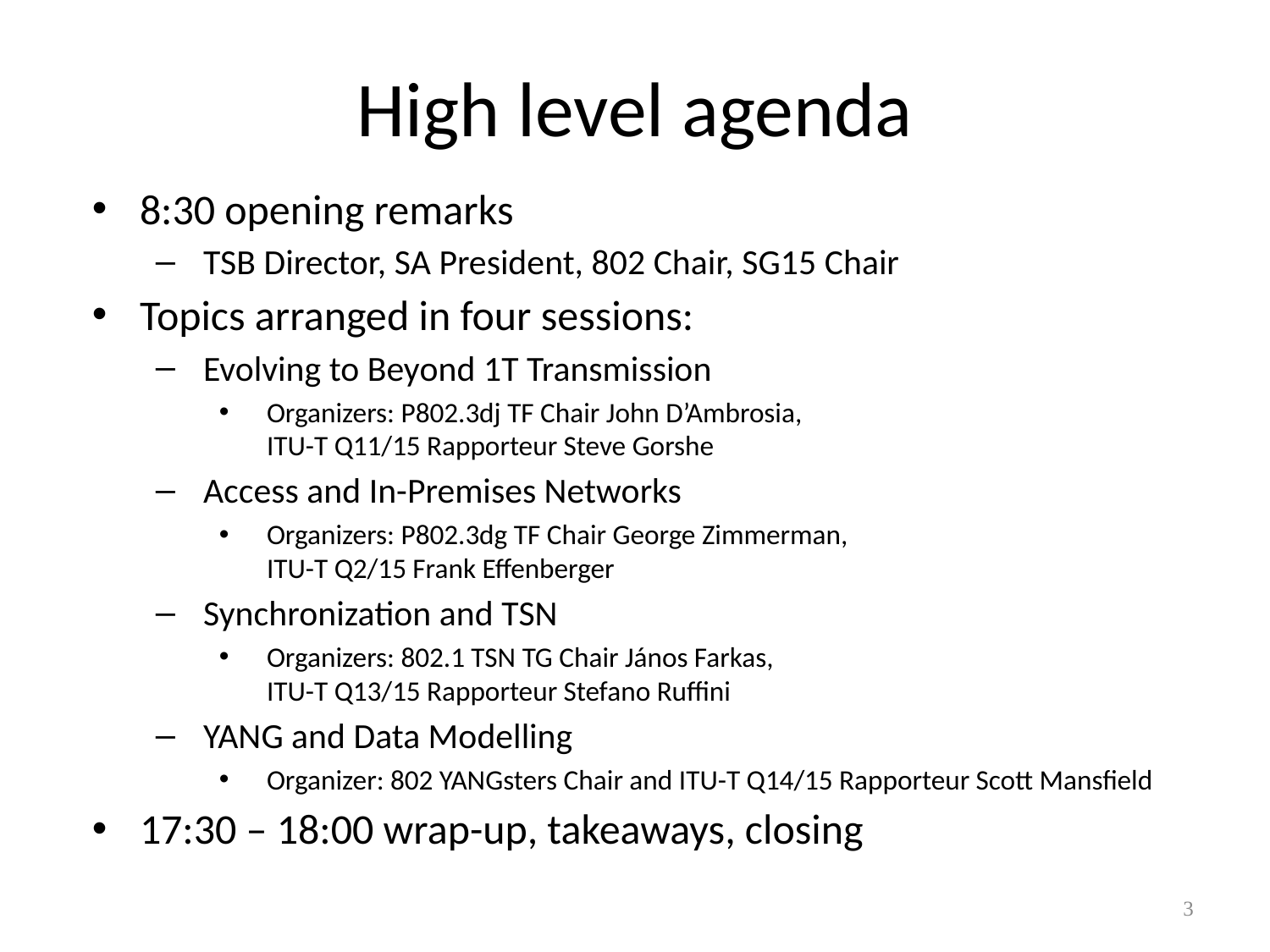

# High level agenda
8:30 opening remarks
TSB Director, SA President, 802 Chair, SG15 Chair
Topics arranged in four sessions:
Evolving to Beyond 1T Transmission
Organizers: P802.3dj TF Chair John D’Ambrosia,
ITU-T Q11/15 Rapporteur Steve Gorshe
Access and In-Premises Networks
Organizers: P802.3dg TF Chair George Zimmerman,
ITU-T Q2/15 Frank Effenberger
Synchronization and TSN
Organizers: 802.1 TSN TG Chair János Farkas,
ITU-T Q13/15 Rapporteur Stefano Ruffini
YANG and Data Modelling
Organizer: 802 YANGsters Chair and ITU-T Q14/15 Rapporteur Scott Mansfield
17:30 – 18:00 wrap-up, takeaways, closing
3